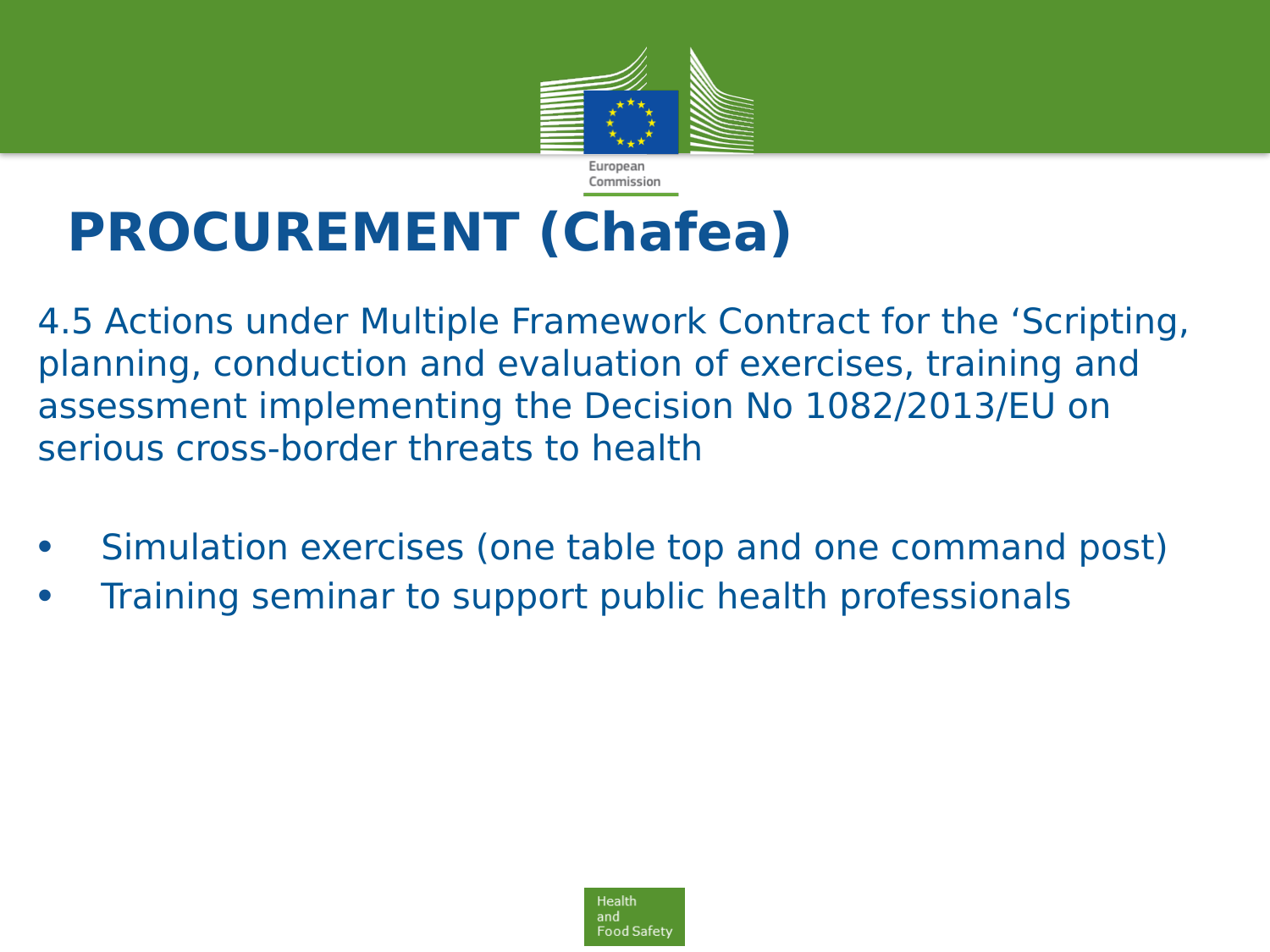

# PROCUREMENT (Chafea)
4.5 Actions under Multiple Framework Contract for the ‘Scripting, planning, conduction and evaluation of exercises, training and assessment implementing the Decision No 1082/2013/EU on serious cross-border threats to health

Simulation exercises (one table top and one command post)
Training seminar to support public health professionals